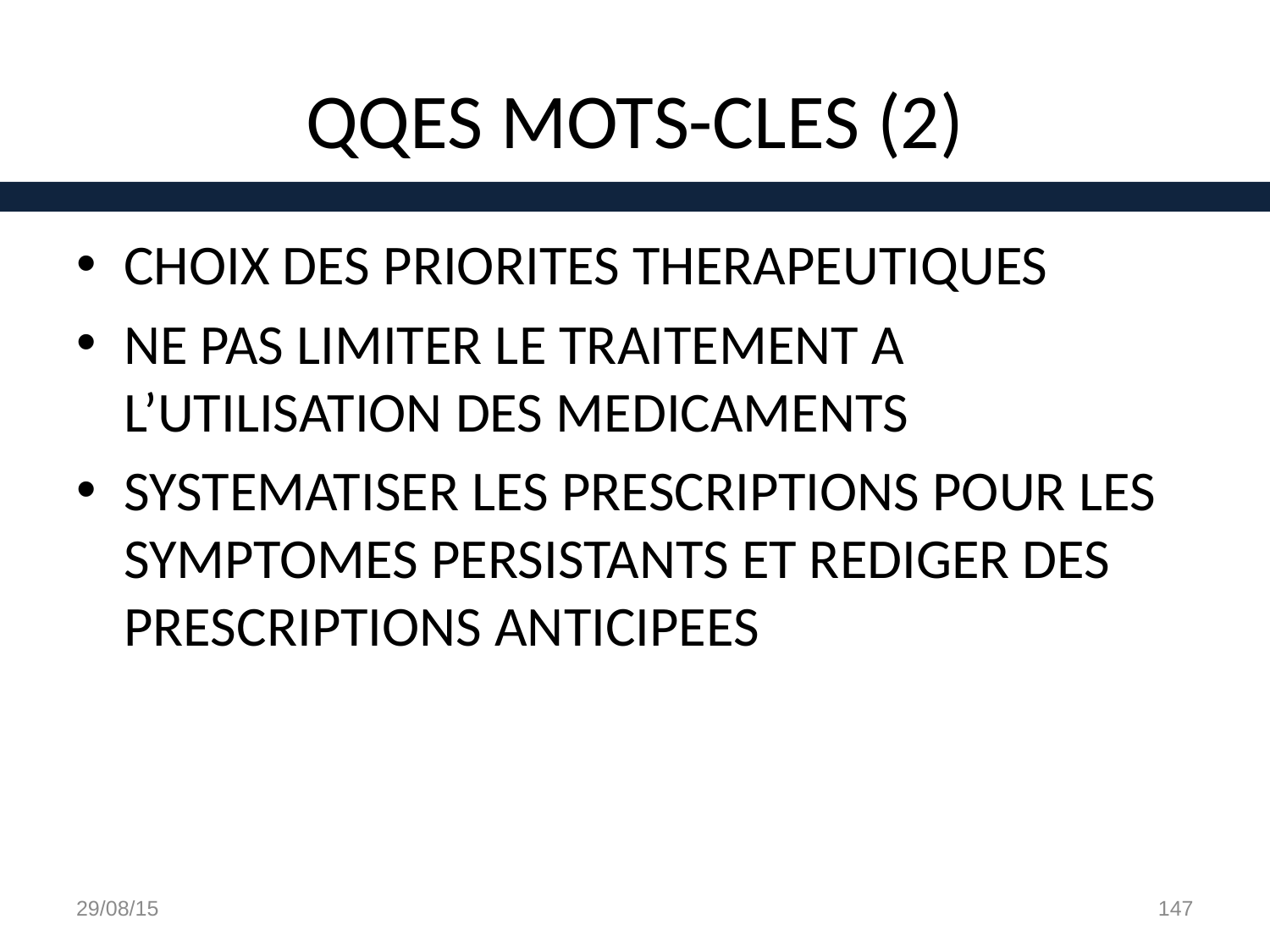

QQES MOTS-CLES (2)

CHOIX DES PRIORITES THERAPEUTIQUES
NE PAS LIMITER LE TRAITEMENT A L’UTILISATION DES MEDICAMENTS
SYSTEMATISER LES PRESCRIPTIONS POUR LES SYMPTOMES PERSISTANTS ET REDIGER DES PRESCRIPTIONS ANTICIPEES
29/08/15
147